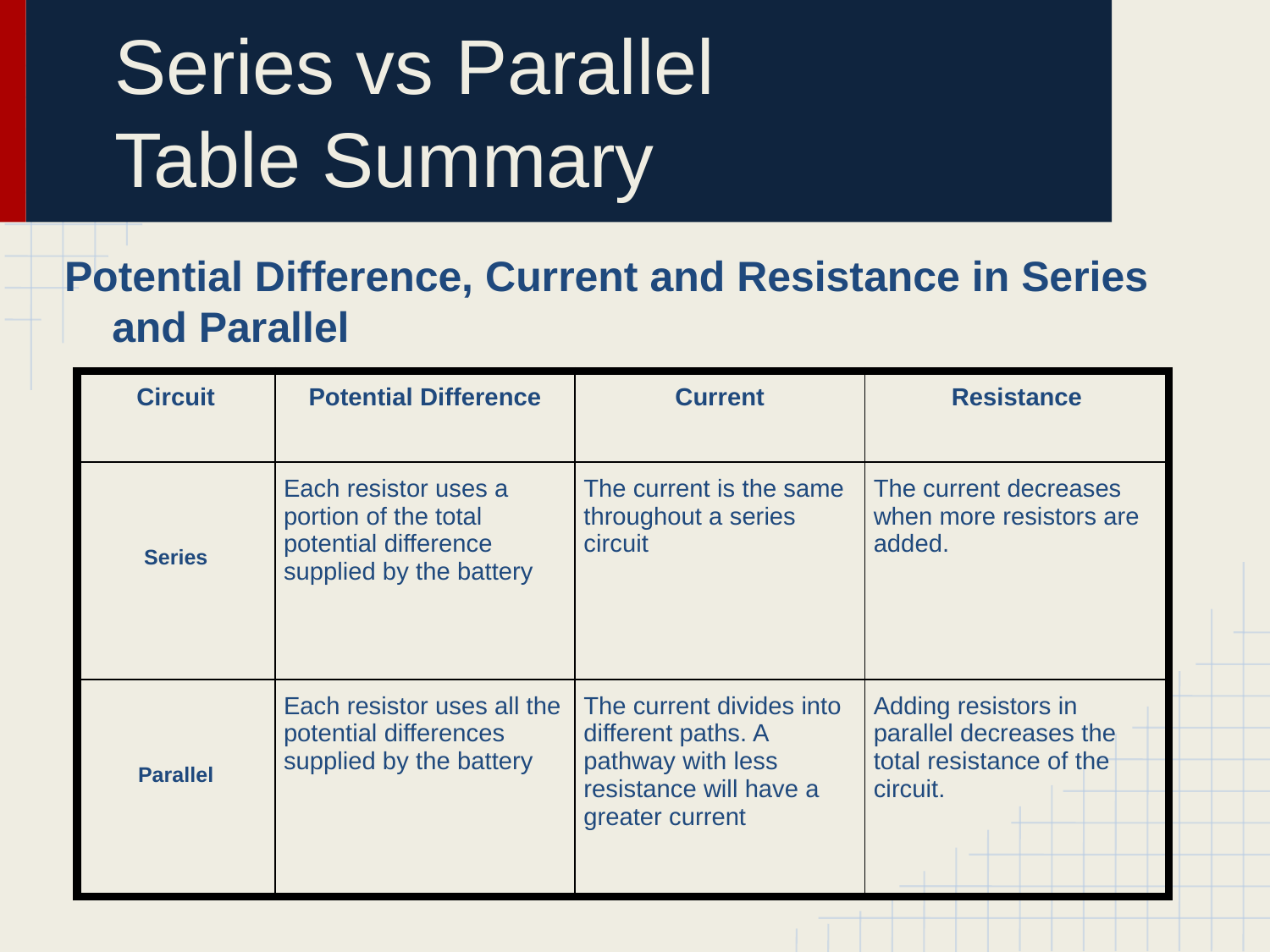

# Series vs Parallel
Table Summary
Potential Difference, Current and Resistance in Series and Parallel

| Circuit | Potential Difference | Current | Resistance |
| --- | --- | --- | --- |
| Series | Each resistor uses a portion of the total potential difference supplied by the battery | The current is the same throughout a series circuit | The current decreases when more resistors are added. |
| Parallel | Each resistor uses all the potential differences supplied by the battery | The current divides into different paths. A pathway with less resistance will have a greater current | Adding resistors in parallel decreases the total resistance of the circuit. |